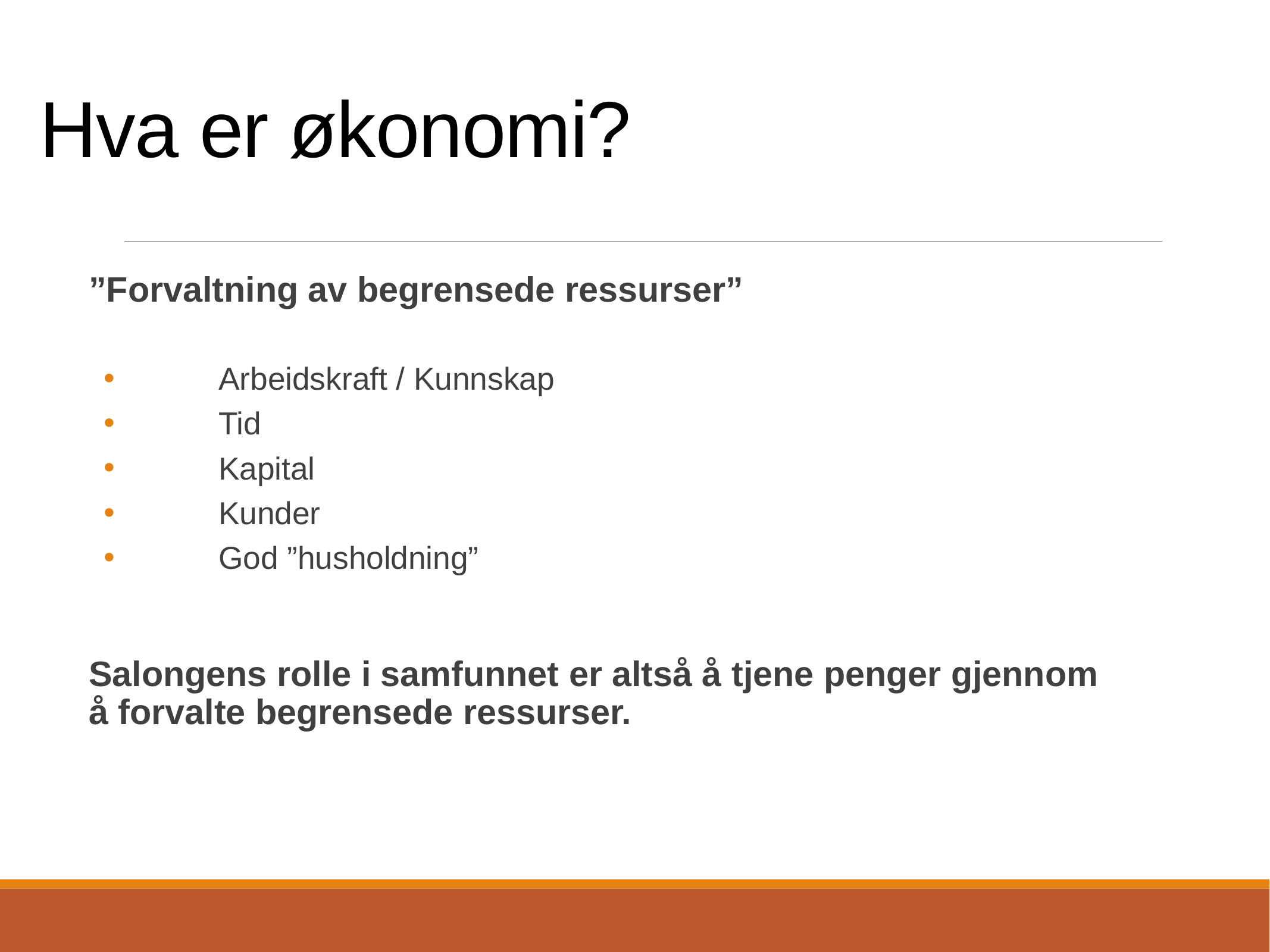

# Hva er økonomi?
”Forvaltning av begrensede ressurser”

 	Arbeidskraft / Kunnskap
 	Tid
 	Kapital
 	Kunder
 	God ”husholdning”

Salongens rolle i samfunnet er altså å tjene penger gjennom å forvalte begrensede ressurser.